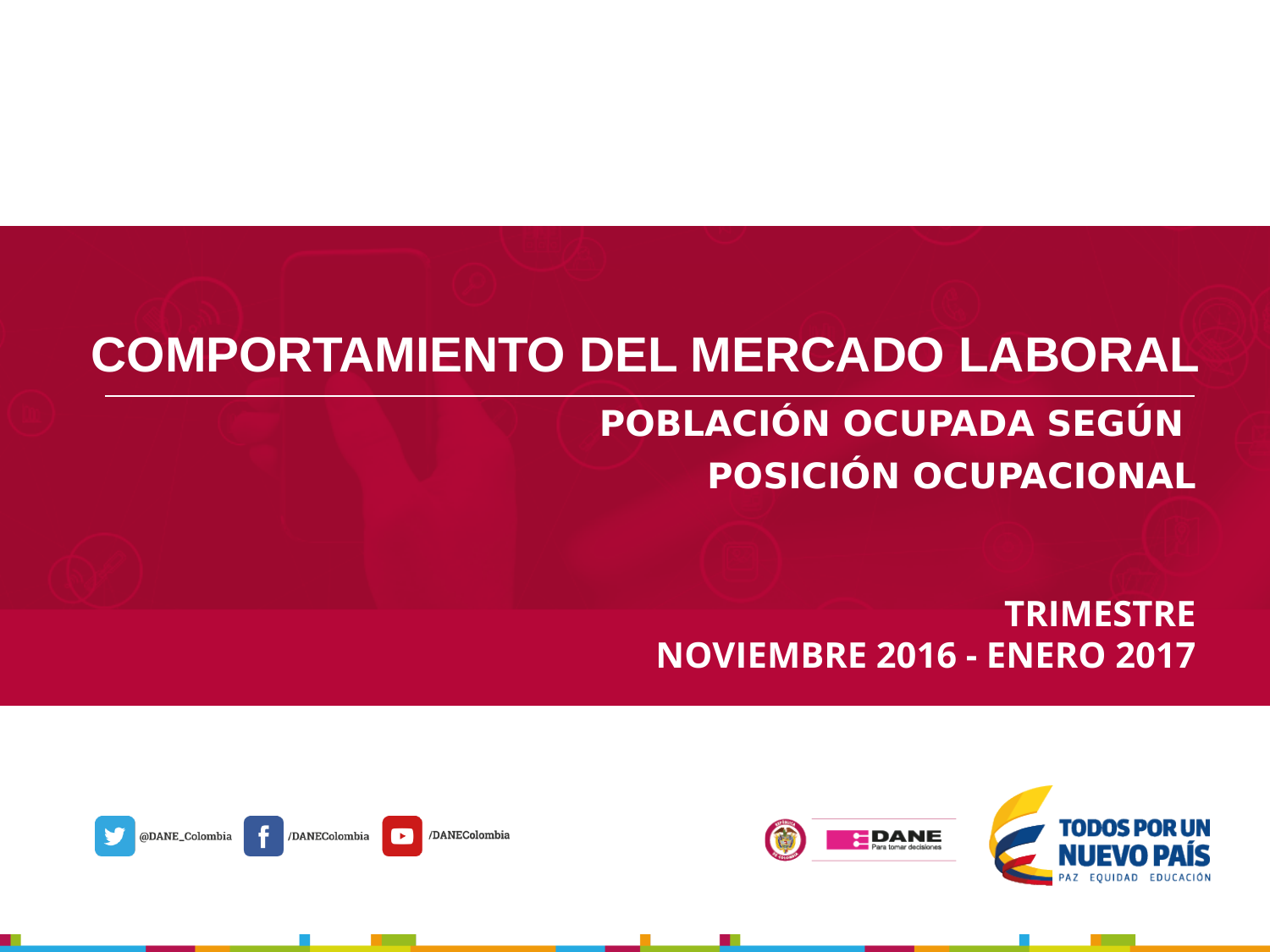

COMPORTAMIENTO DEL MERCADO LABORAL
POBLACIÓN OCUPADA SEGÚN
POSICIÓN OCUPACIONAL

TRIMESTRE
NOVIEMBRE 2016 - ENERO 2017